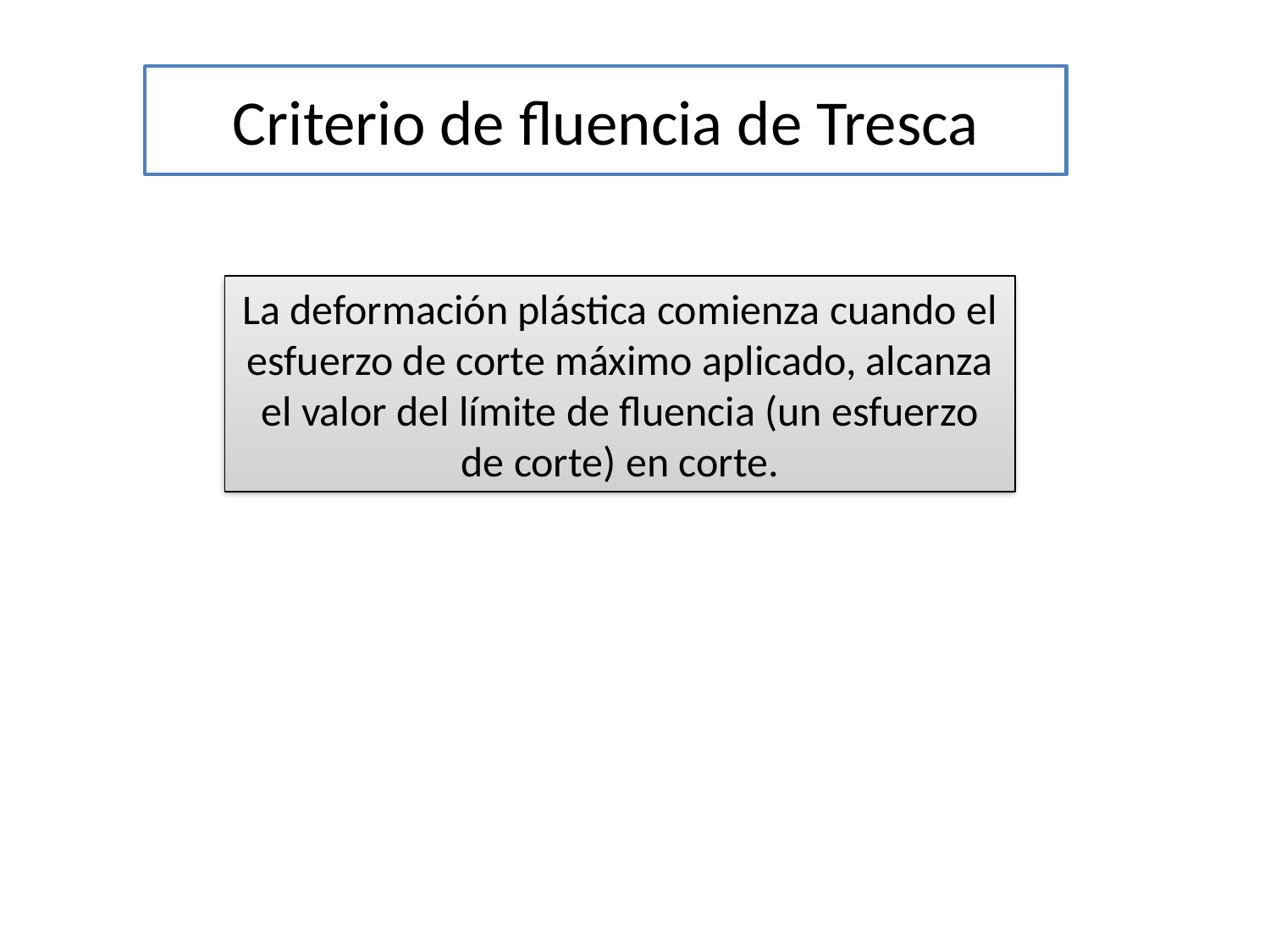

# Criterio de fluencia de Tresca
La deformación plástica comienza cuando el esfuerzo de corte máximo aplicado, alcanza el valor del límite de fluencia (un esfuerzo de corte) en corte.